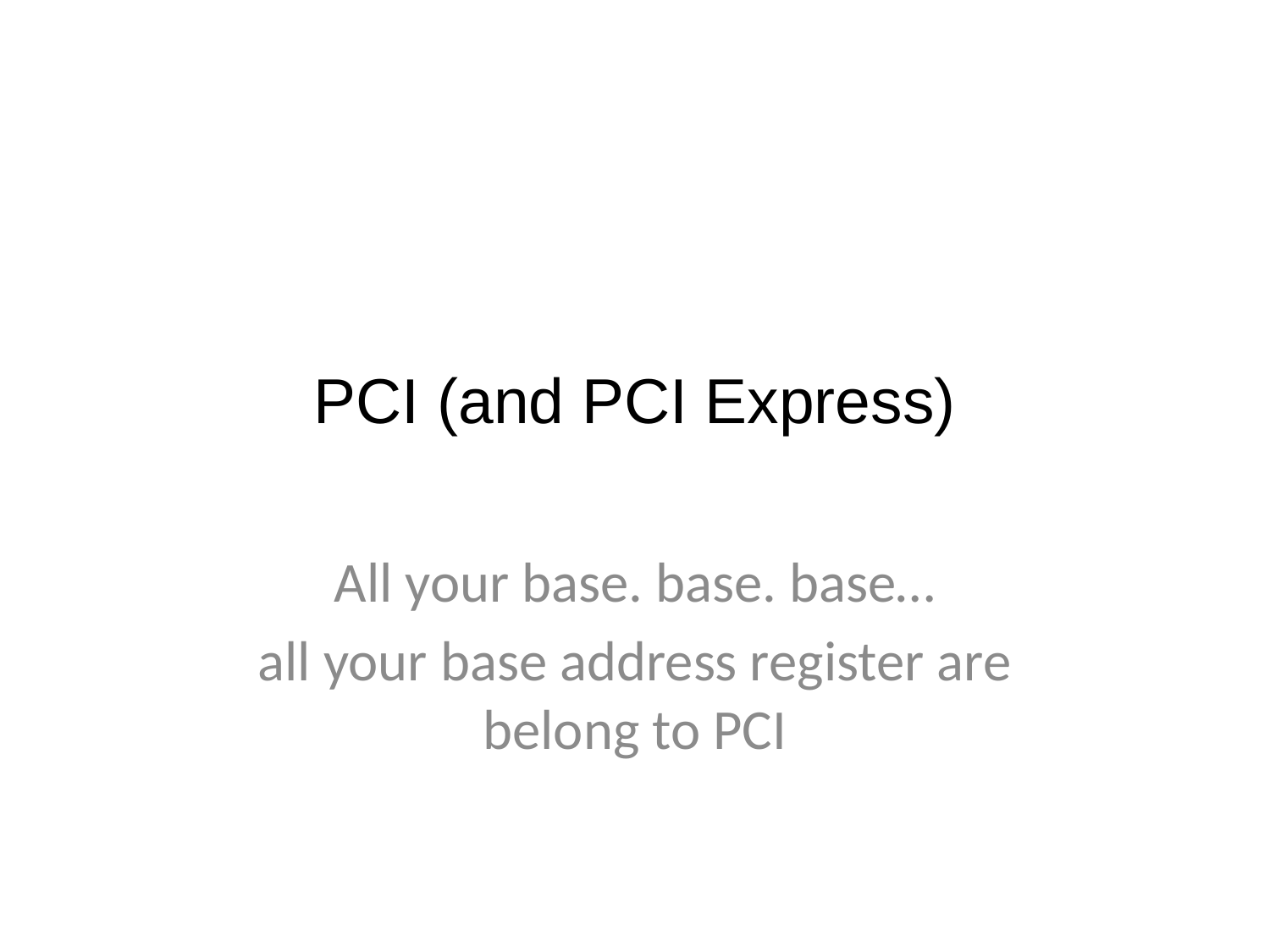

# PCI (and PCI Express)
All your base. base. base…
all your base address register are belong to PCI